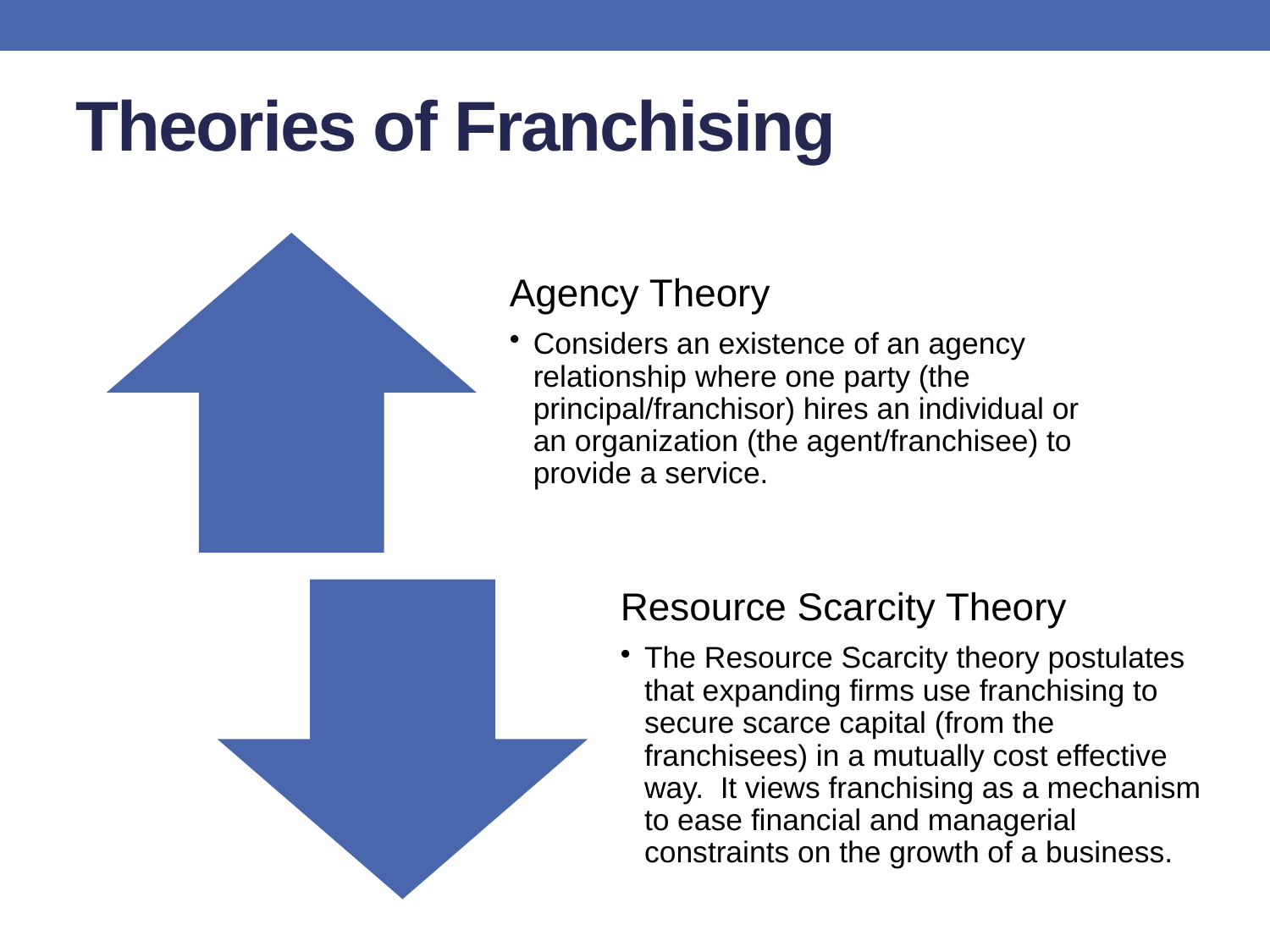

Theories of Franchising
Agency Theory
Considers an existence of an agency relationship where one party (the principal/franchisor) hires an individual or an organization (the agent/franchisee) to provide a service.
Resource Scarcity Theory
The Resource Scarcity theory postulates that expanding firms use franchising to secure scarce capital (from the franchisees) in a mutually cost effective way.  It views franchising as a mechanism to ease financial and managerial constraints on the growth of a business.